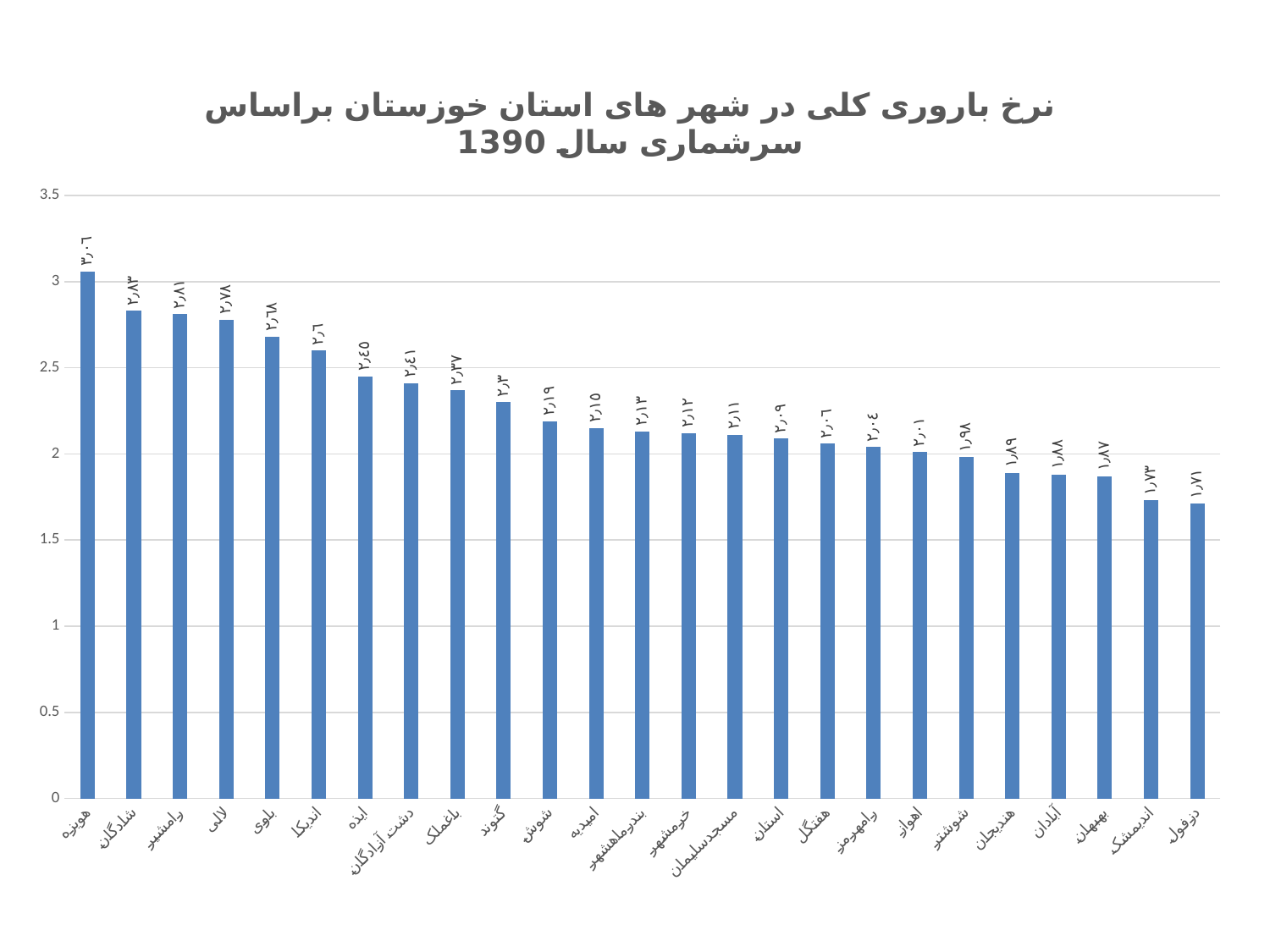

### Chart: نرخ باروری کلی در شهر های استان خوزستان براساس سرشماری سال 1390

| Category |  |
|---|---|
| هویزه | 3.06 |
| شادگان | 2.83 |
| رامشیر | 2.81 |
| لالی | 2.78 |
| باوی | 2.68 |
| اندیکا | 2.6 |
| ایذه | 2.45 |
| دشت آزادگان | 2.41 |
| باغملک | 2.37 |
| گتوند | 2.3 |
| شوش | 2.19 |
| امیدیه | 2.15 |
| بندرماهشهر | 2.13 |
| خرمشهر | 2.12 |
| مسجدسلیمان | 2.11 |
| استان | 2.09 |
| هفتگل | 2.06 |
| رامهرمز | 2.04 |
| اهواز | 2.01 |
| شوشتر | 1.98 |
| هندیجان | 1.89 |
| آبادان | 1.88 |
| بهبهان | 1.87 |
| اندیمشک | 1.73 |
| دزفول | 1.71 |